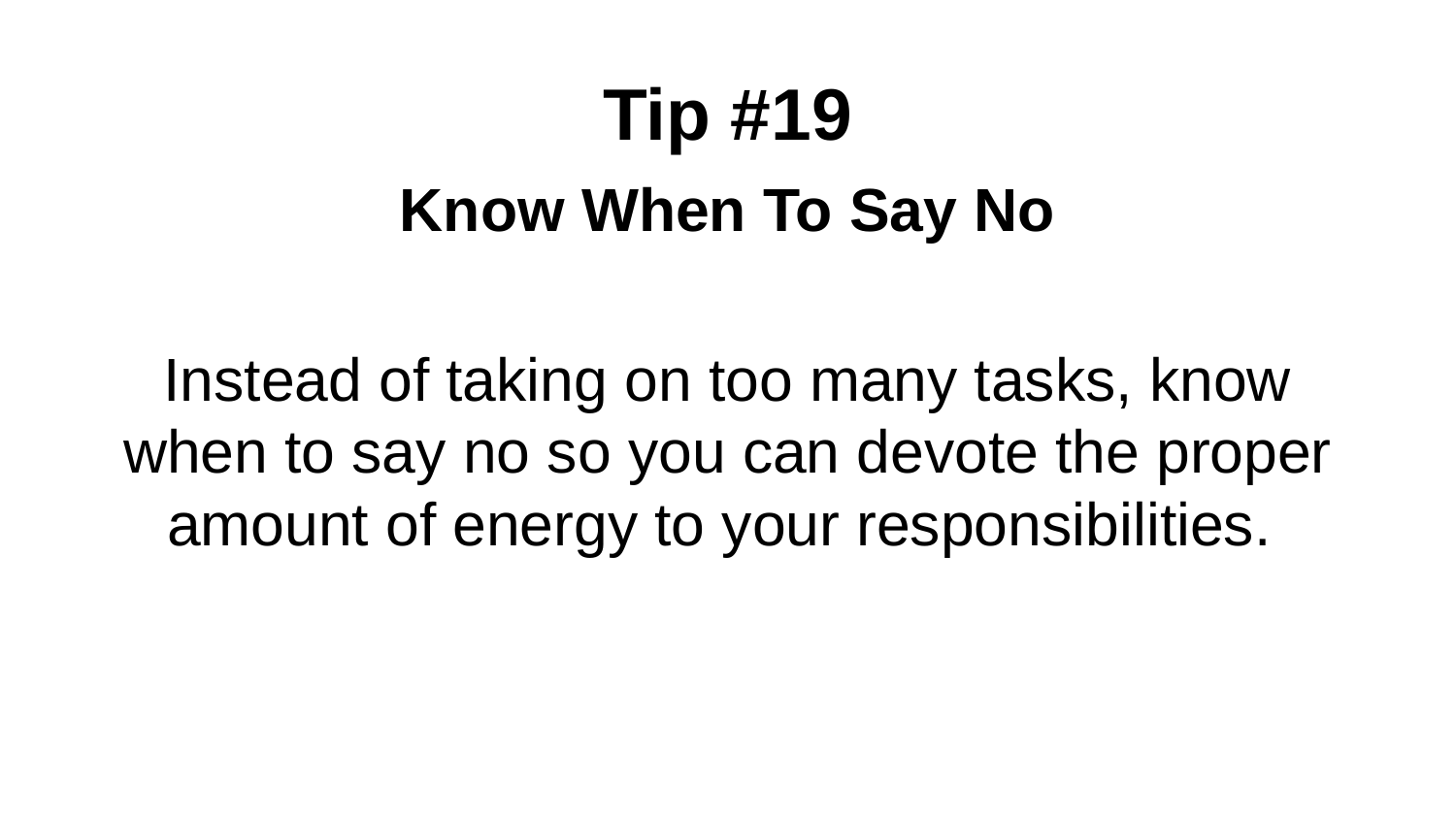

# Tip #19

Know When To Say No

Instead of taking on too many tasks, know when to say no so you can devote the proper amount of energy to your responsibilities.